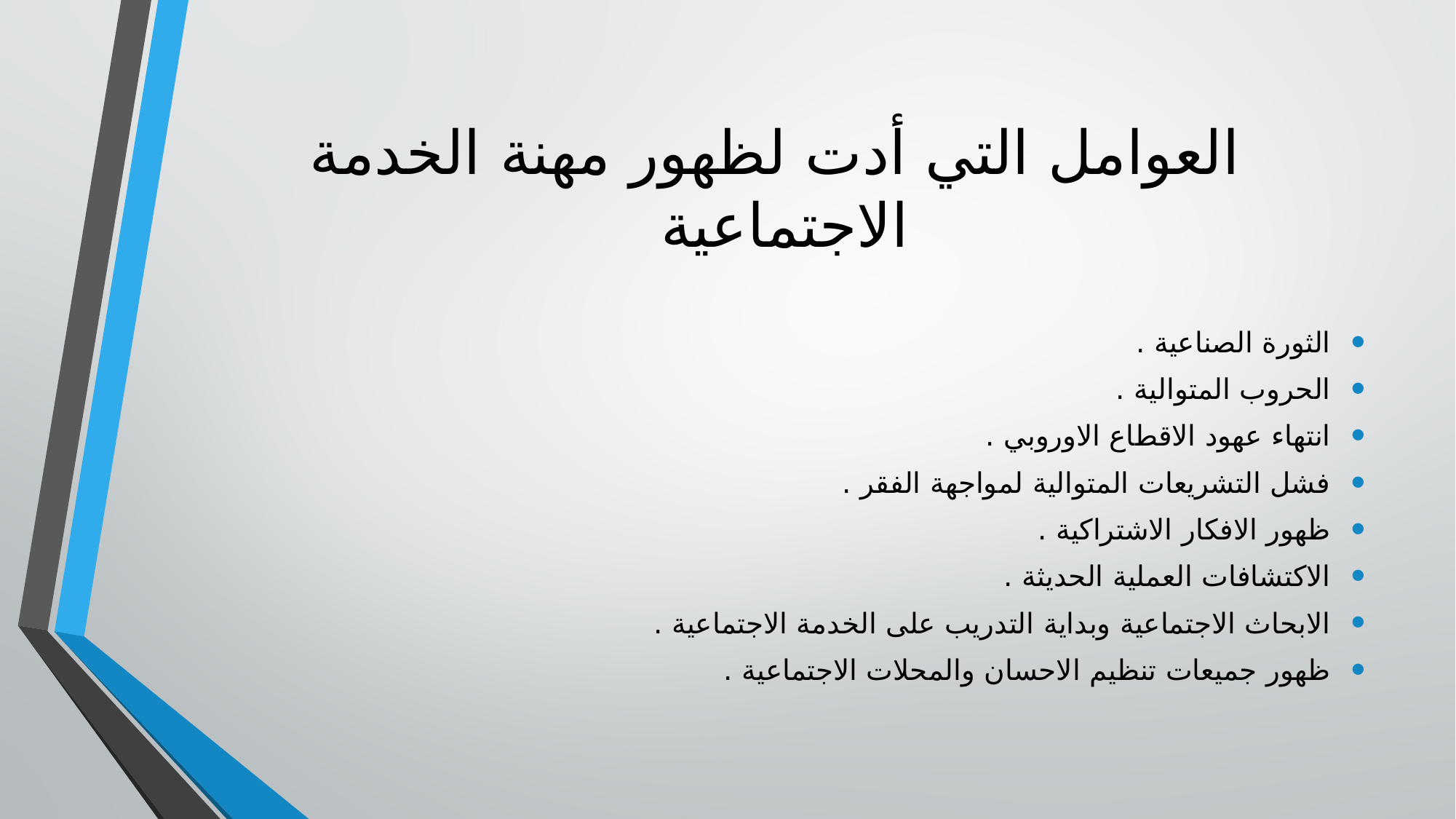

# العوامل التي أدت لظهور مهنة الخدمة الاجتماعية
الثورة الصناعية .
الحروب المتوالية .
انتهاء عهود الاقطاع الاوروبي .
فشل التشريعات المتوالية لمواجهة الفقر .
ظهور الافكار الاشتراكية .
الاكتشافات العملية الحديثة .
الابحاث الاجتماعية وبداية التدريب على الخدمة الاجتماعية .
ظهور جميعات تنظيم الاحسان والمحلات الاجتماعية .